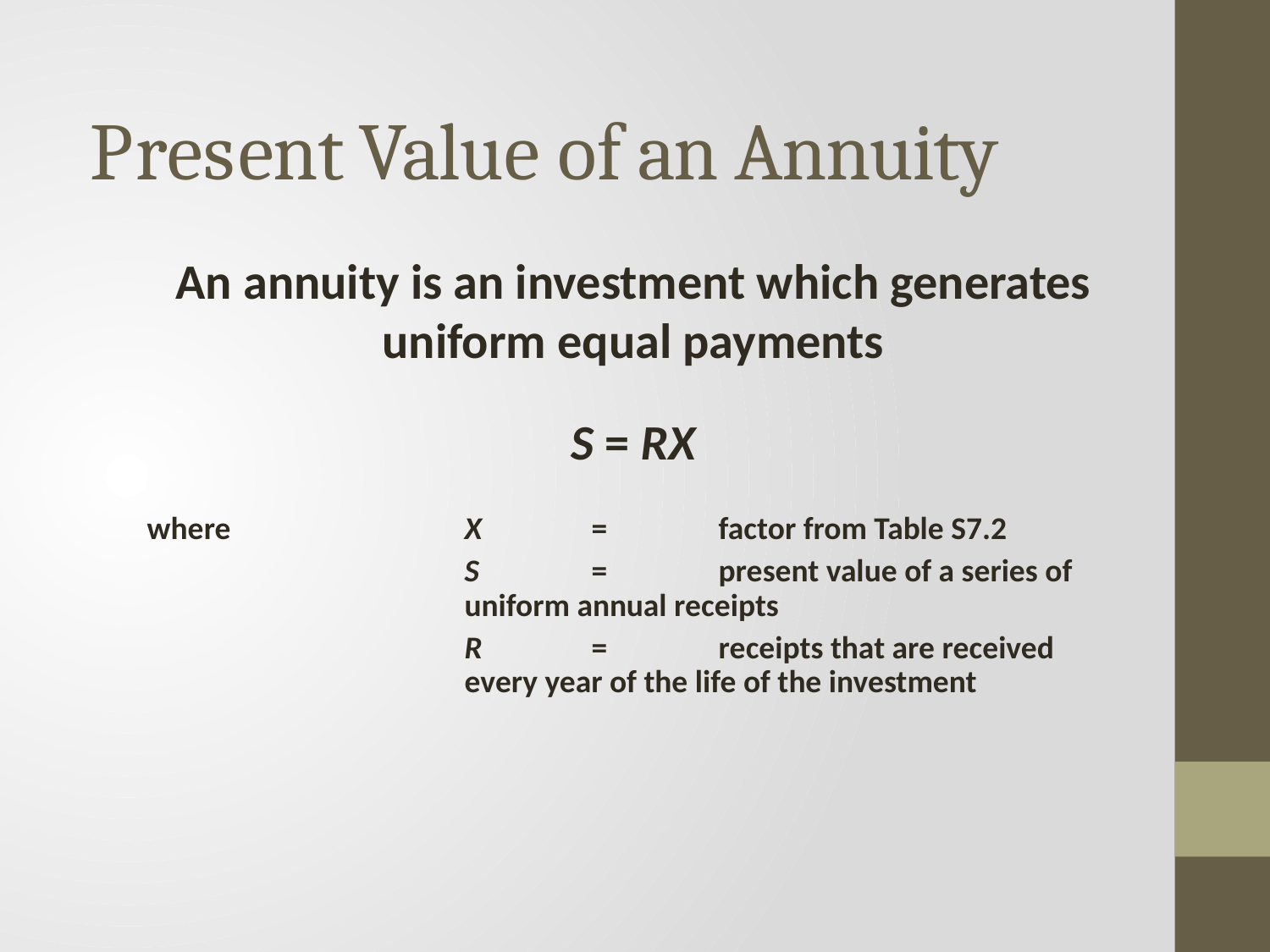

# Present Value of an Annuity
An annuity is an investment which generates uniform equal payments
S = RX
where	X	=	factor from Table S7.2
	S	=	present value of a series of uniform annual receipts
	R	=	receipts that are received every year of the life of the investment